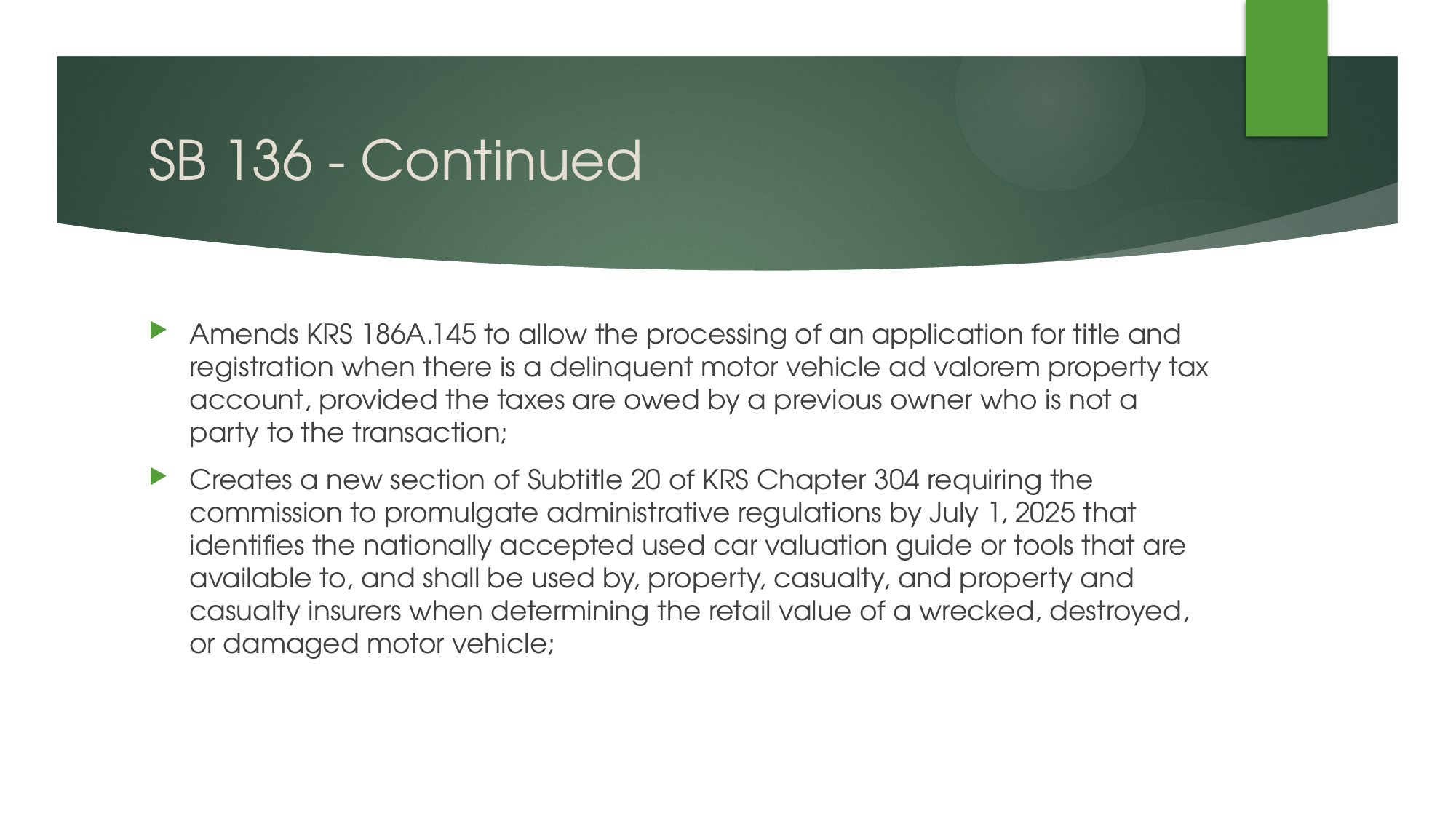

# SB 136 - Continued
Amends KRS 186A.145 to allow the processing of an application for title and registration when there is a delinquent motor vehicle ad valorem property tax account, provided the taxes are owed by a previous owner who is not a party to the transaction;
Creates a new section of Subtitle 20 of KRS Chapter 304 requiring the commission to promulgate administrative regulations by July 1, 2025 that identifies the nationally accepted used car valuation guide or tools that are available to, and shall be used by, property, casualty, and property and casualty insurers when determining the retail value of a wrecked, destroyed, or damaged motor vehicle;